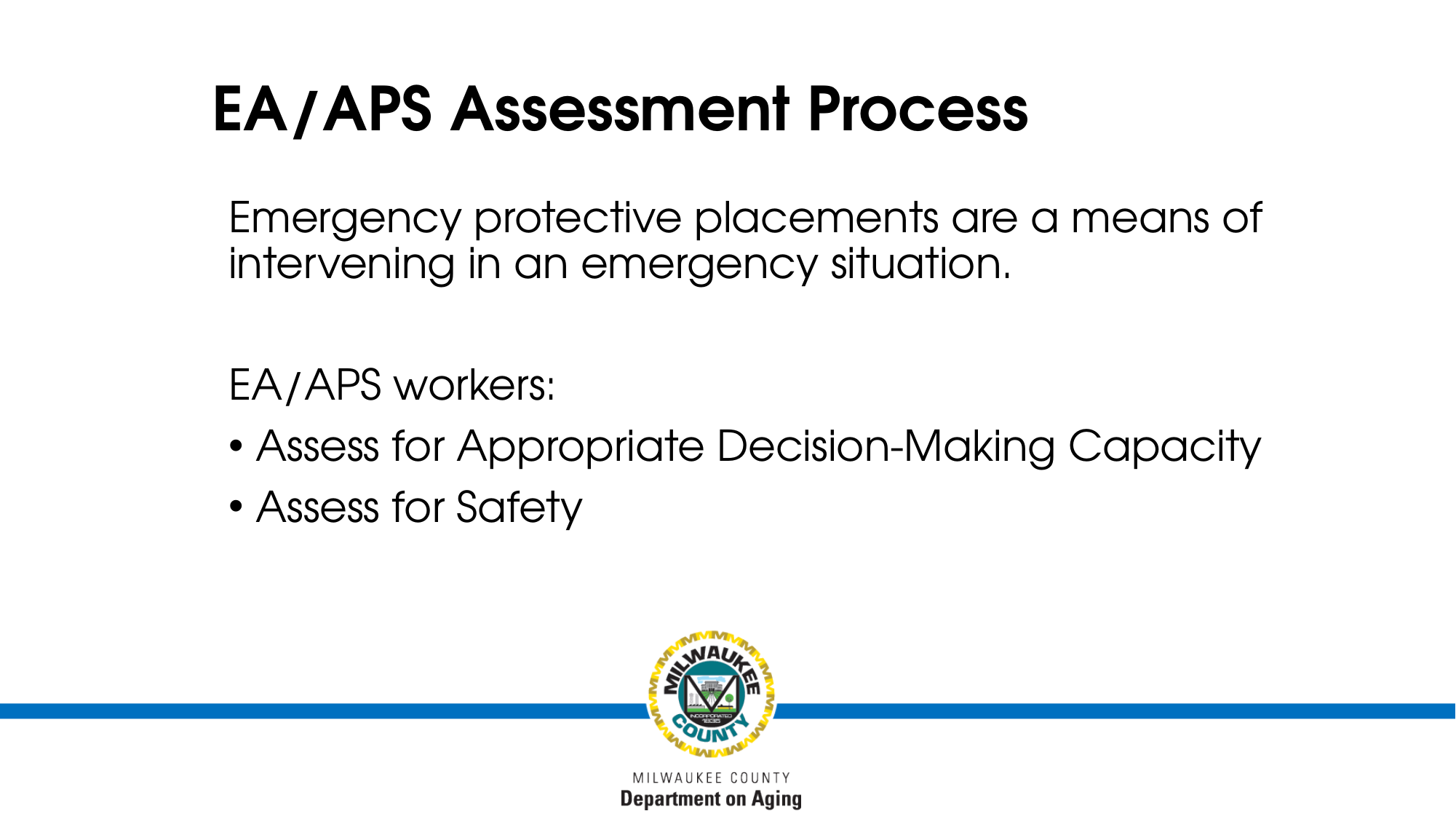

# EA/APS Assessment Process
Emergency protective placements are a means of intervening in an emergency situation.

EA/APS workers:
Assess for Appropriate Decision-Making Capacity
Assess for Safety